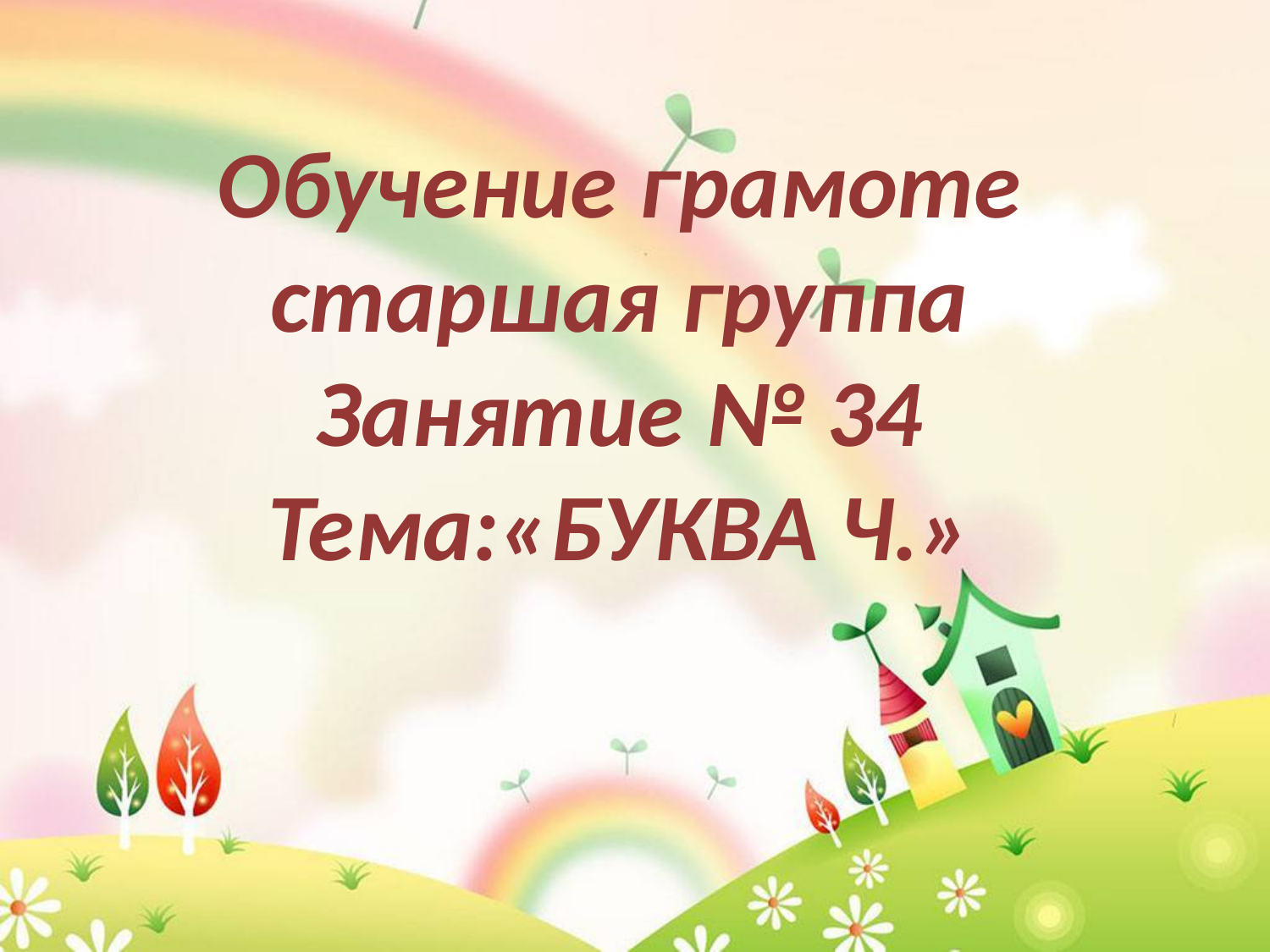

Обучение грамоте  старшая группа
Занятие № 34
Тема:«БУКВА Ч.»